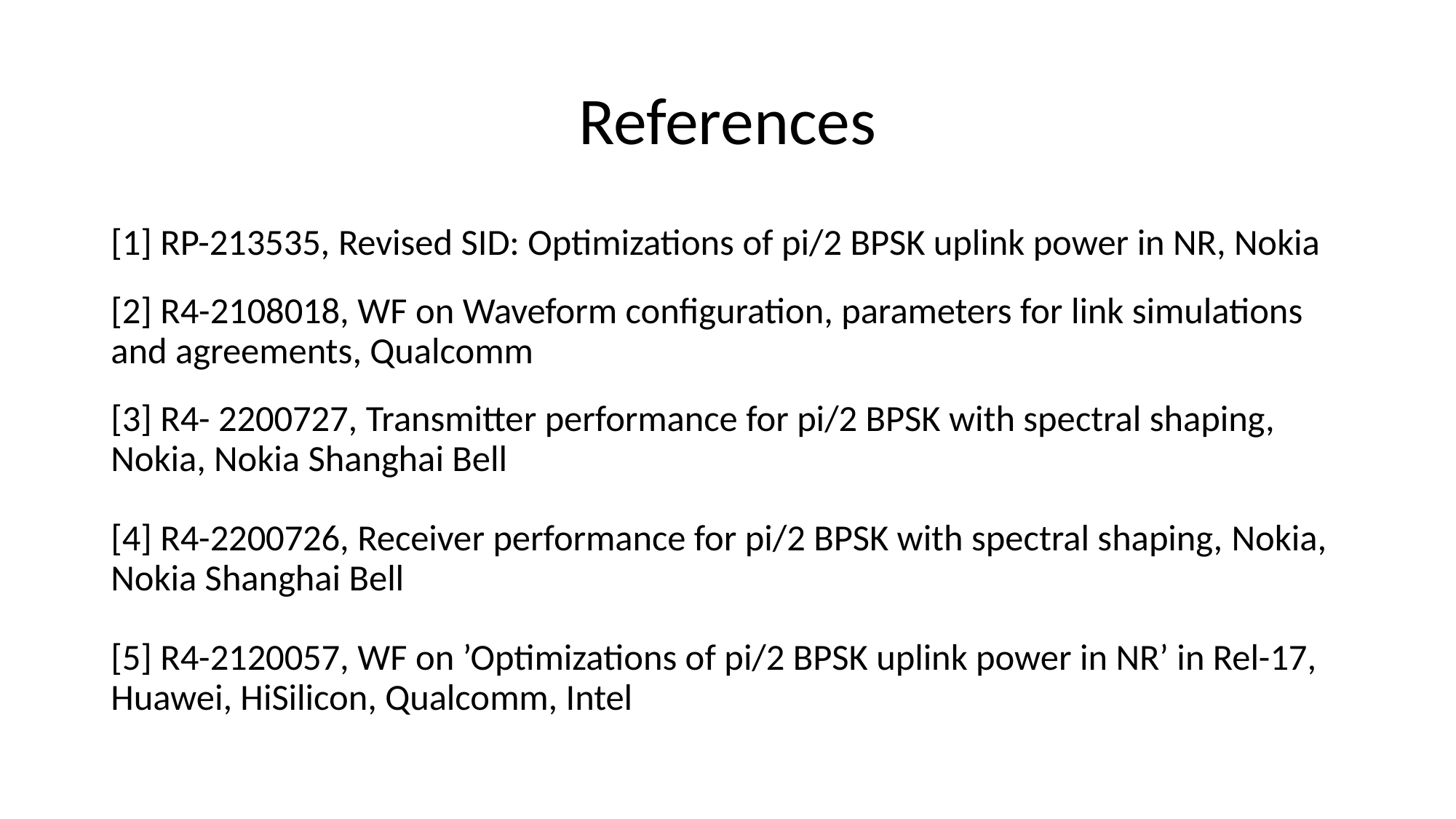

# References
[1] RP-213535, Revised SID: Optimizations of pi/2 BPSK uplink power in NR, Nokia

[2] R4-2108018, WF on Waveform configuration, parameters for link simulations and agreements, Qualcomm

[3] R4- 2200727, Transmitter performance for pi/2 BPSK with spectral shaping, Nokia, Nokia Shanghai Bell

[4] R4-2200726, Receiver performance for pi/2 BPSK with spectral shaping, Nokia, Nokia Shanghai Bell

[5] R4-2120057, WF on ’Optimizations of pi/2 BPSK uplink power in NR’ in Rel-17, Huawei, HiSilicon, Qualcomm, Intel